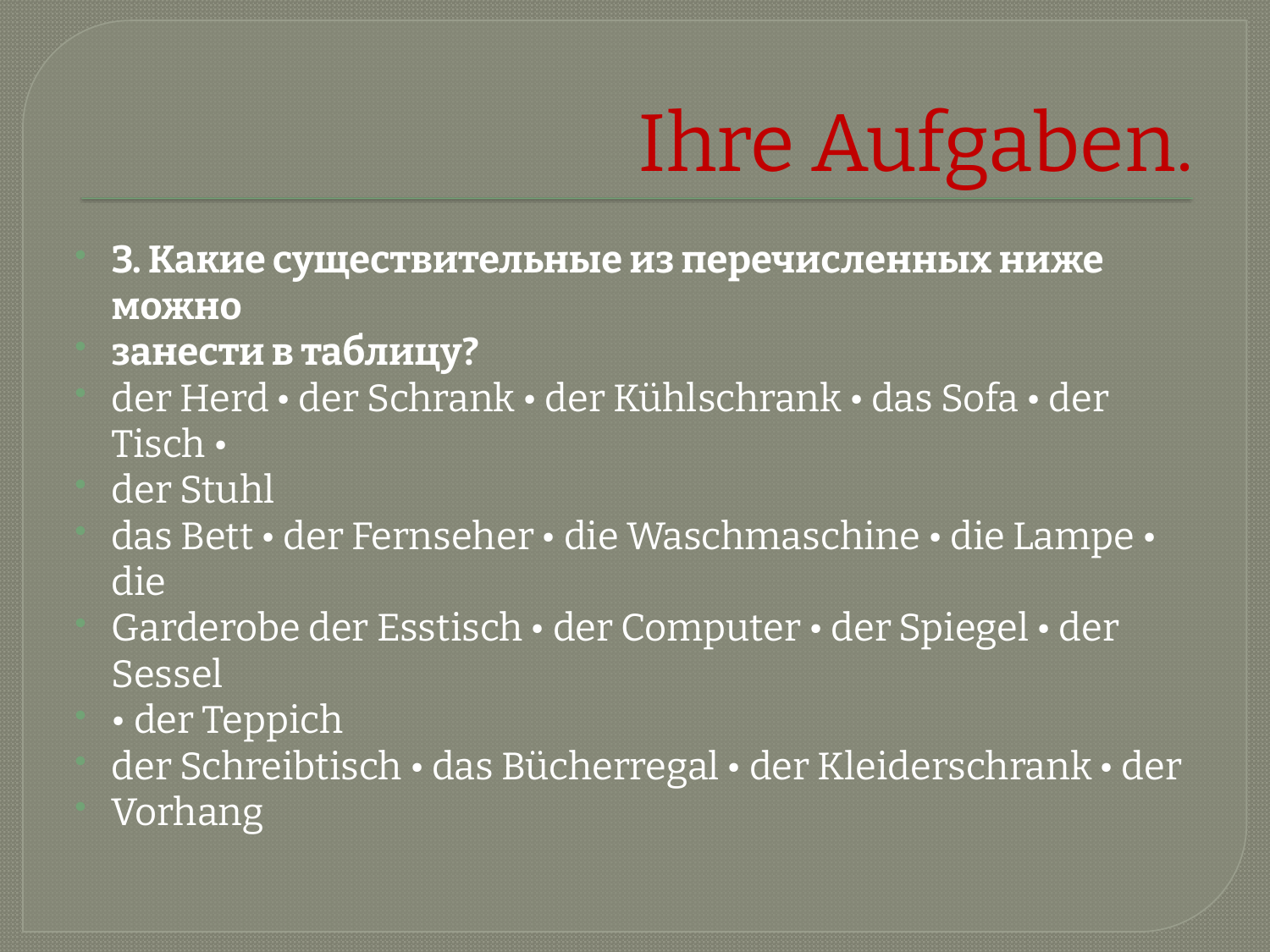

# Ihre Aufgaben.
3. Какие существительные из перечисленных ниже можно
занести в таблицу?
der Herd • der Schrank • der Kühlschrank • das Sofa • der Tisch •
der Stuhl
das Bett • der Fernseher • die Waschmaschine • die Lampe • die
Garderobe der Esstisch • der Computer • der Spiegel • der Sessel
• der Teppich
der Schreibtisch • das Bücherregal • der Kleiderschrank • der
Vorhang